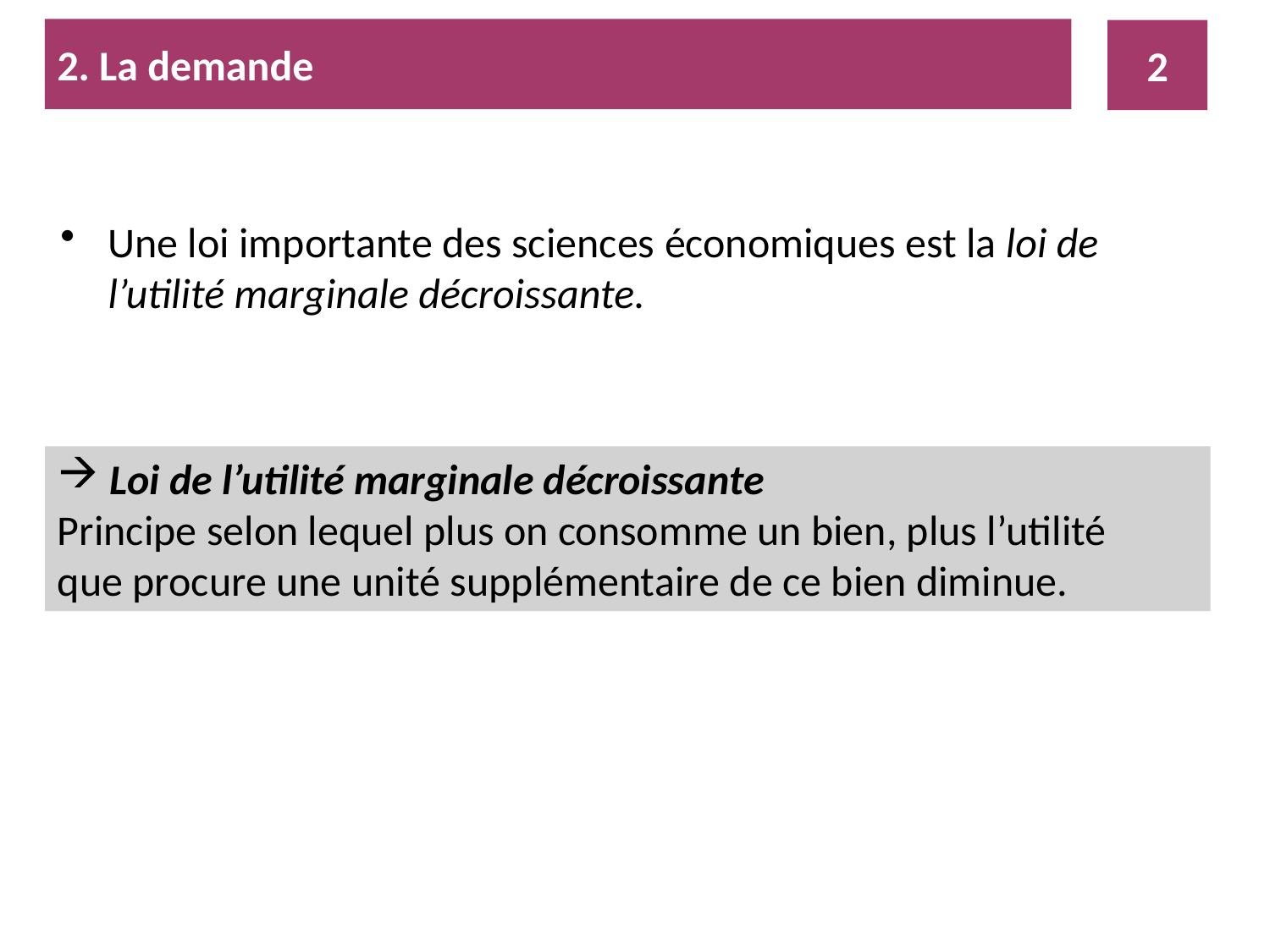

2. La demande
2

Une loi importante des sciences économiques est la loi de l’utilité marginale décroissante.
 Loi de l’utilité marginale décroissante
Principe selon lequel plus on consomme un bien, plus l’utilité
que procure une unité supplémentaire de ce bien diminue.